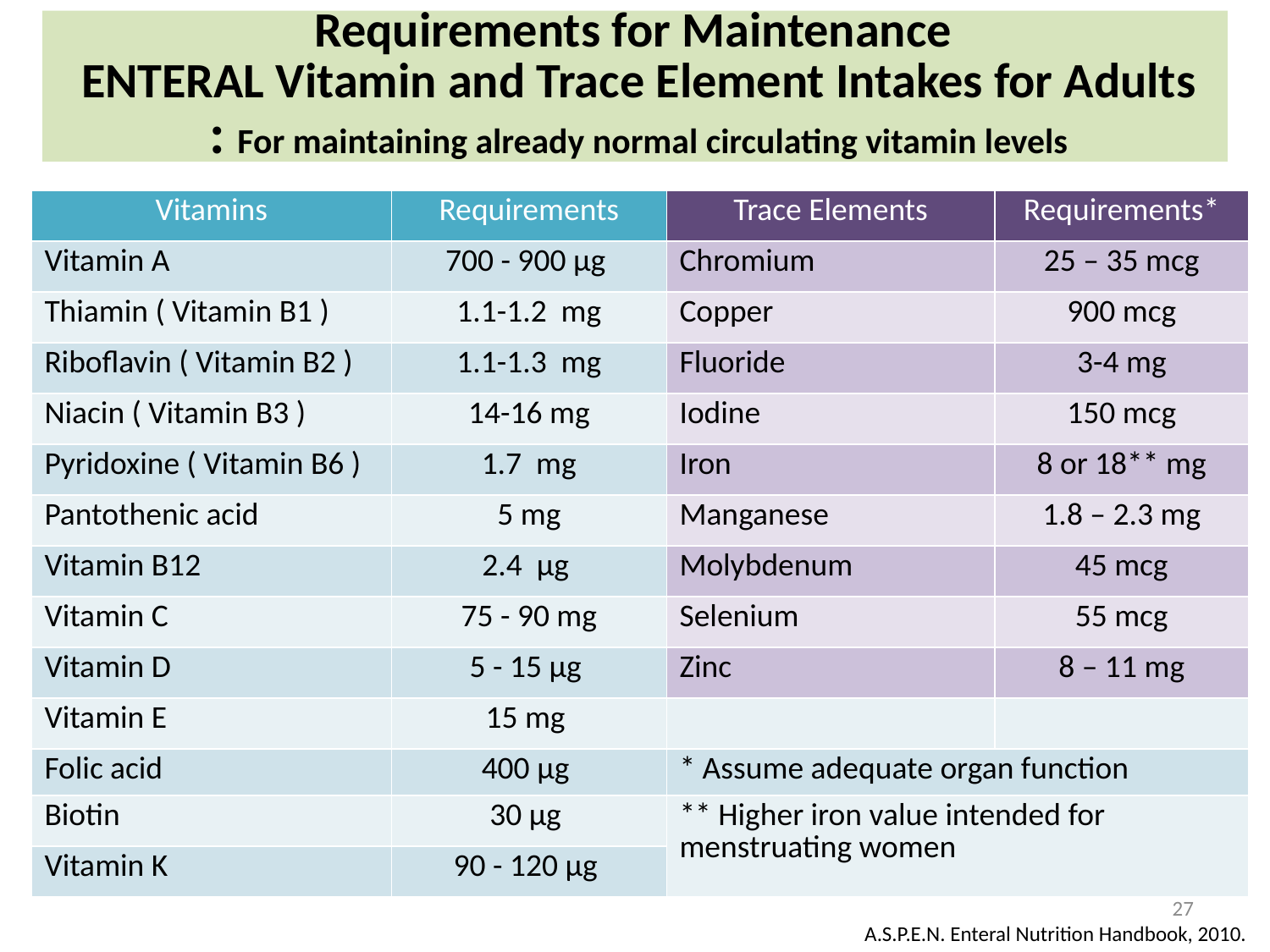

# Requirements for Maintenance ENTERAL Vitamin and Trace Element Intakes for Adults : For maintaining already normal circulating vitamin levels
| Vitamins | Requirements | Trace Elements | Requirements\* |
| --- | --- | --- | --- |
| Vitamin A | 700 - 900 μg | Chromium | 25 – 35 mcg |
| Thiamin ( Vitamin B1 ) | 1.1-1.2 mg | Copper | 900 mcg |
| Riboflavin ( Vitamin B2 ) | 1.1-1.3 mg | Fluoride | 3-4 mg |
| Niacin ( Vitamin B3 ) | 14-16 mg | Iodine | 150 mcg |
| Pyridoxine ( Vitamin B6 ) | 1.7 mg | Iron | 8 or 18\*\* mg |
| Pantothenic acid | 5 mg | Manganese | 1.8 – 2.3 mg |
| Vitamin B12 | 2.4 μg | Molybdenum | 45 mcg |
| Vitamin C | 75 - 90 mg | Selenium | 55 mcg |
| Vitamin D | 5 - 15 μg | Zinc | 8 – 11 mg |
| Vitamin E | 15 mg |  |  |
| Folic acid | 400 μg | \* Assume adequate organ function |  |
| Biotin | 30 μg | \*\* Higher iron value intended for menstruating women |  |
| Vitamin K | 90 - 120 μg |  |  |

27
A.S.P.E.N. Enteral Nutrition Handbook, 2010.